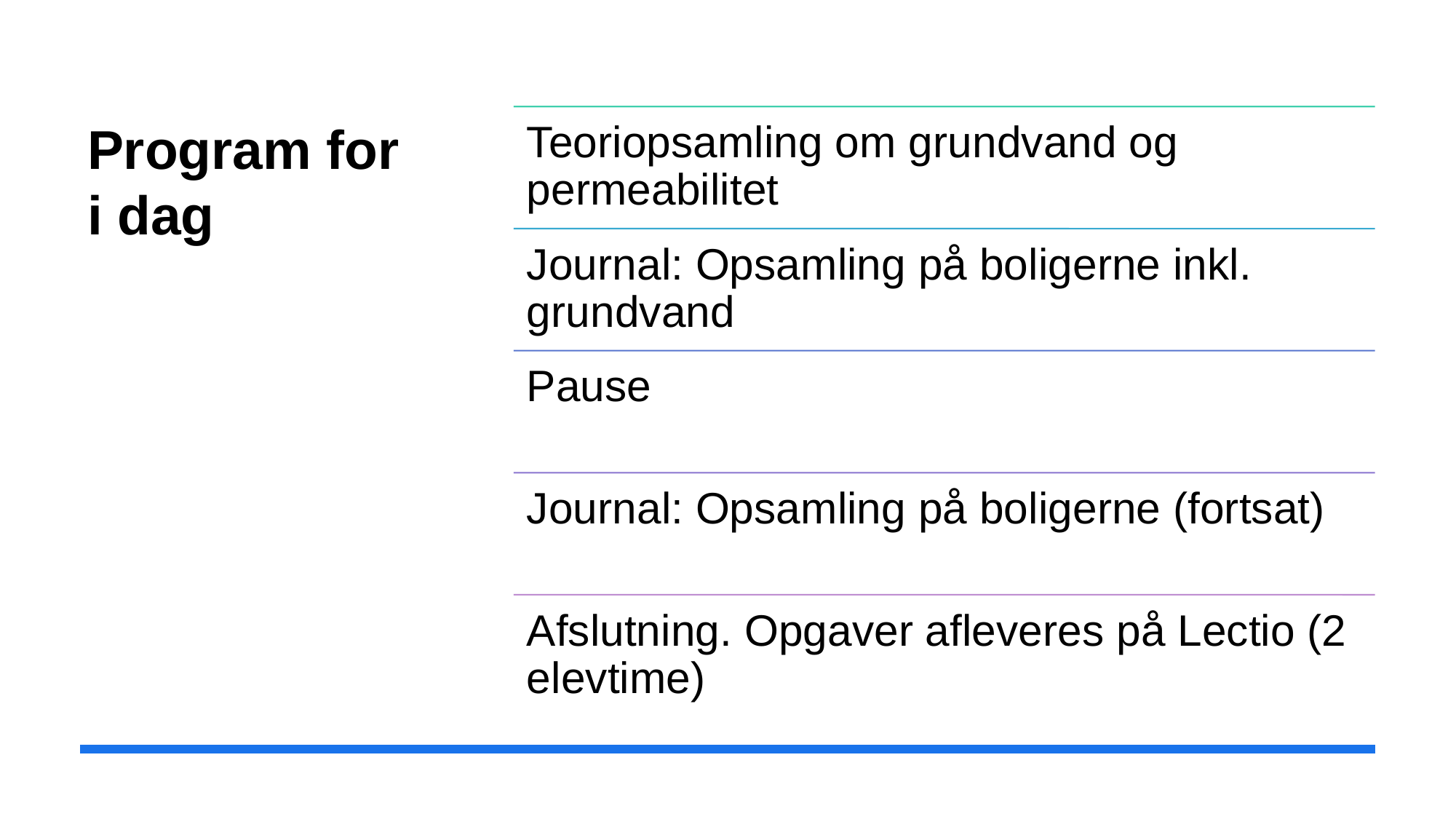

Teoriopsamling om grundvand og permeabilitet
Journal: Opsamling på boligerne inkl. grundvand
Pause
Journal: Opsamling på boligerne (fortsat)
Afslutning. Opgaver afleveres på Lectio (2 elevtime)
# Program for i dag